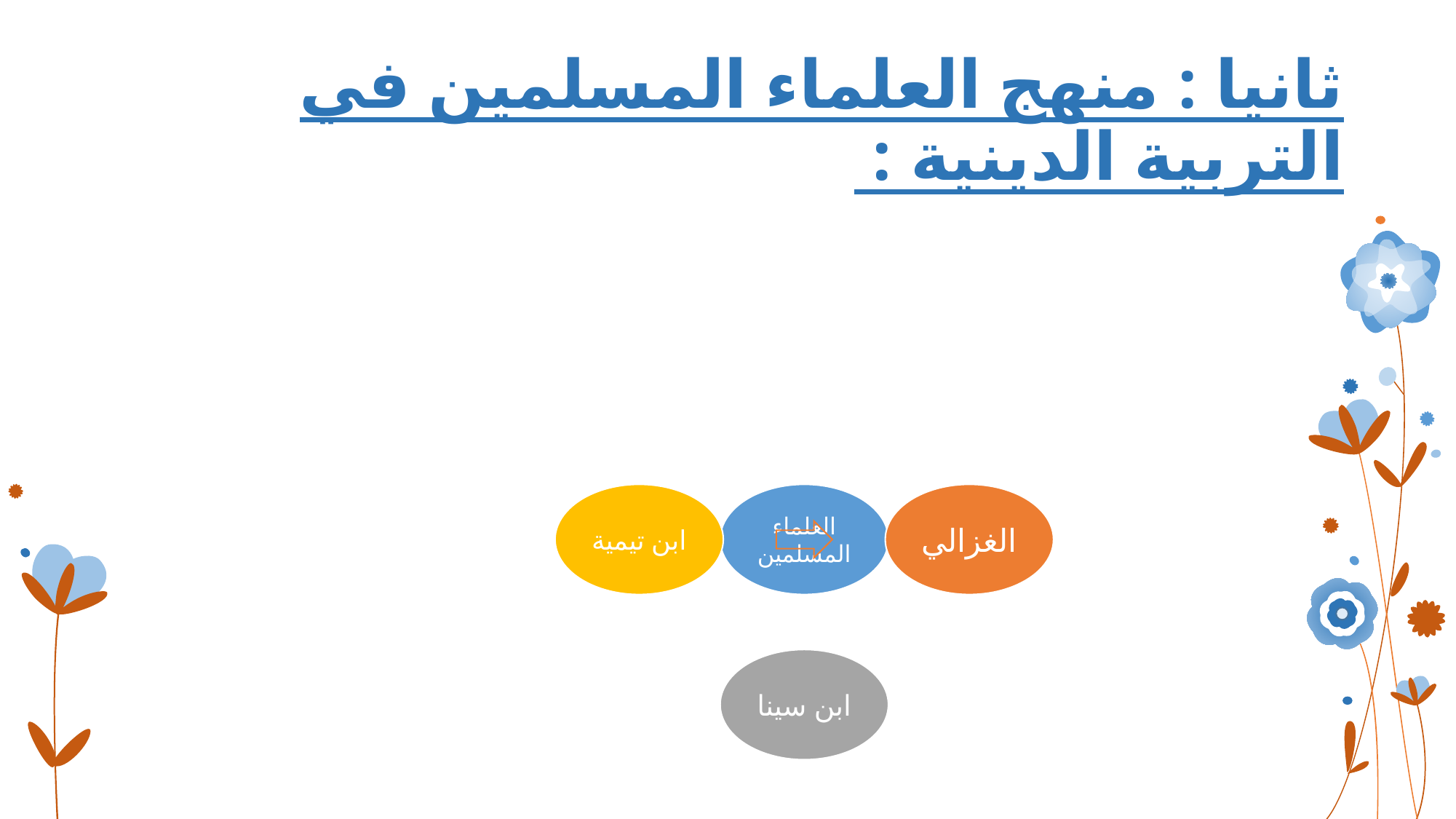

# ثانيا : منهج العلماء المسلمين في التربية الدينية :
العلماء المسلمين
الغزالي
ابن سينا
ابن تيمية